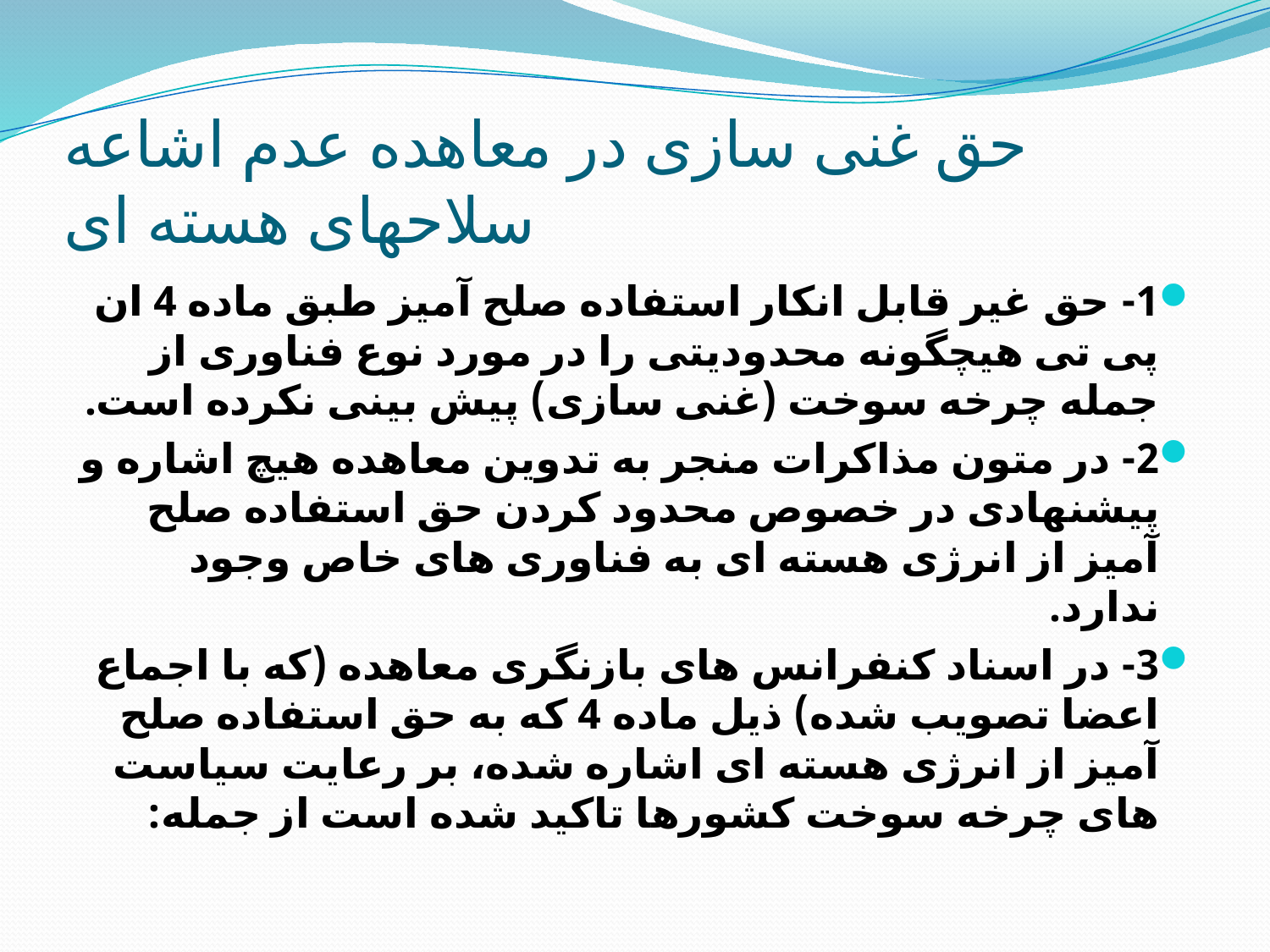

# حق غنی سازی در معاهده عدم اشاعه سلاحهای هسته ای
1- حق غیر قابل انکار استفاده صلح آمیز طبق ماده 4 ان پی تی هیچگونه محدودیتی را در مورد نوع فناوری از جمله چرخه سوخت (غنی سازی) پیش بینی نکرده است.
2- در متون مذاکرات منجر به تدوین معاهده هیچ اشاره و پیشنهادی در خصوص محدود کردن حق استفاده صلح آمیز از انرژی هسته ای به فناوری های خاص وجود ندارد.
3- در اسناد کنفرانس های بازنگری معاهده (که با اجماع اعضا تصویب شده) ذیل ماده 4 که به حق استفاده صلح آمیز از انرژی هسته ای اشاره شده، بر رعایت سیاست های چرخه سوخت کشورها تاکید شده است از جمله: